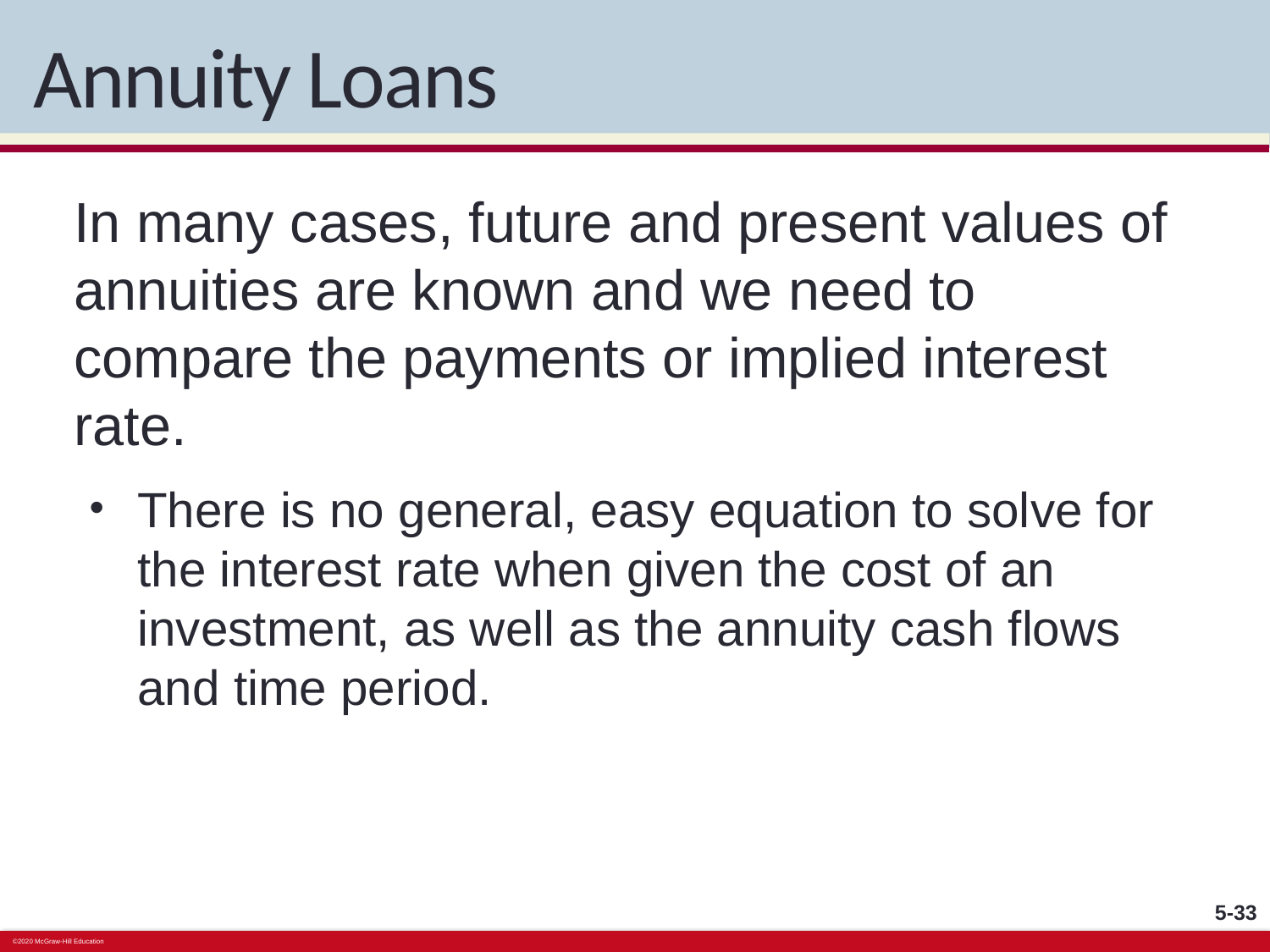

# Annuity Loans
In many cases, future and present values of annuities are known and we need to compare the payments or implied interest rate.
There is no general, easy equation to solve for the interest rate when given the cost of an investment, as well as the annuity cash flows and time period.